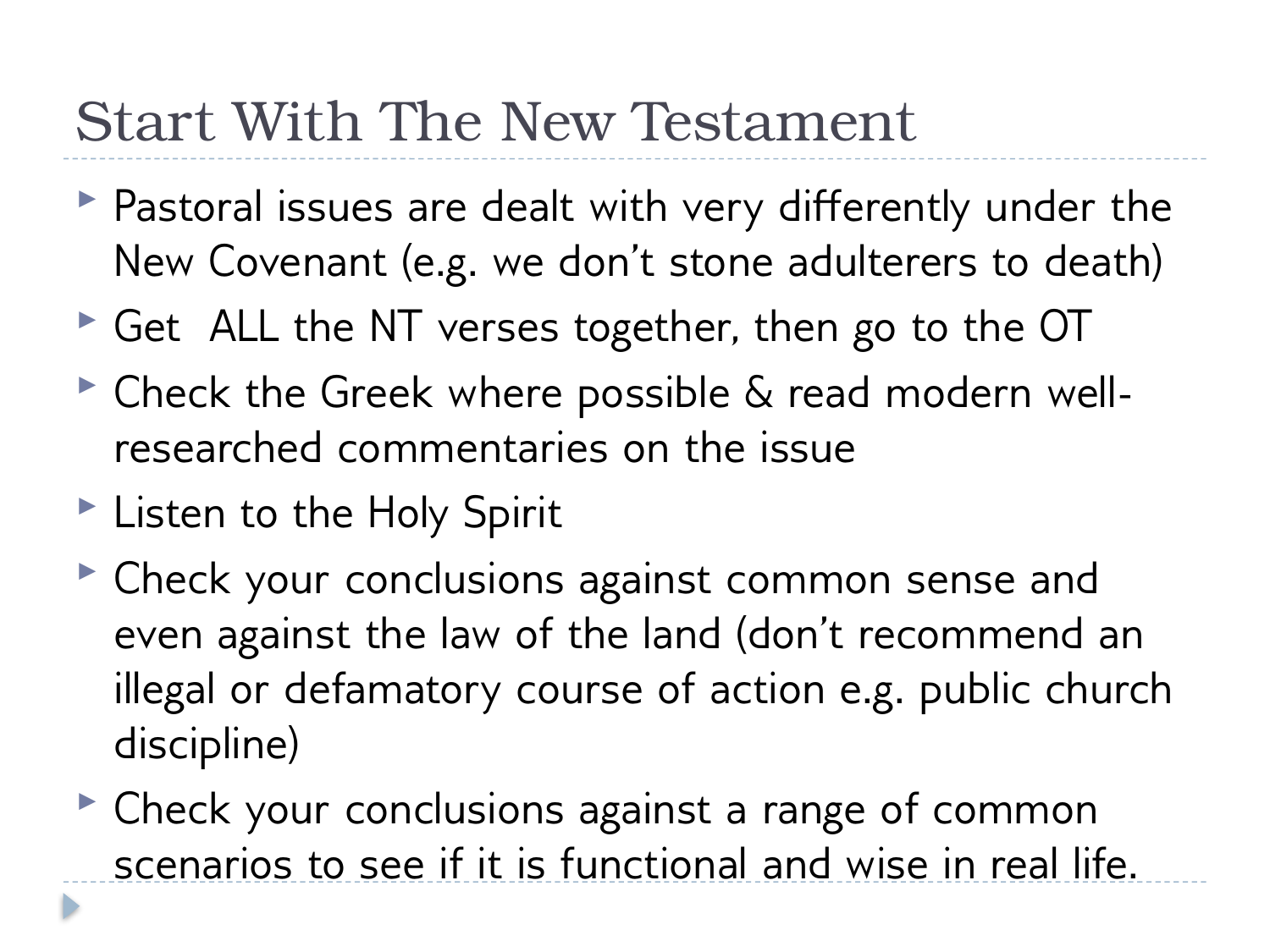

# Start With The New Testament
Pastoral issues are dealt with very differently under the New Covenant (e.g. we don’t stone adulterers to death)
Get  ALL the NT verses together, then go to the OT
Check the Greek where possible & read modern well-researched commentaries on the issue
Listen to the Holy Spirit
Check your conclusions against common sense and even against the law of the land (don’t recommend an illegal or defamatory course of action e.g. public church discipline)
Check your conclusions against a range of common scenarios to see if it is functional and wise in real life.